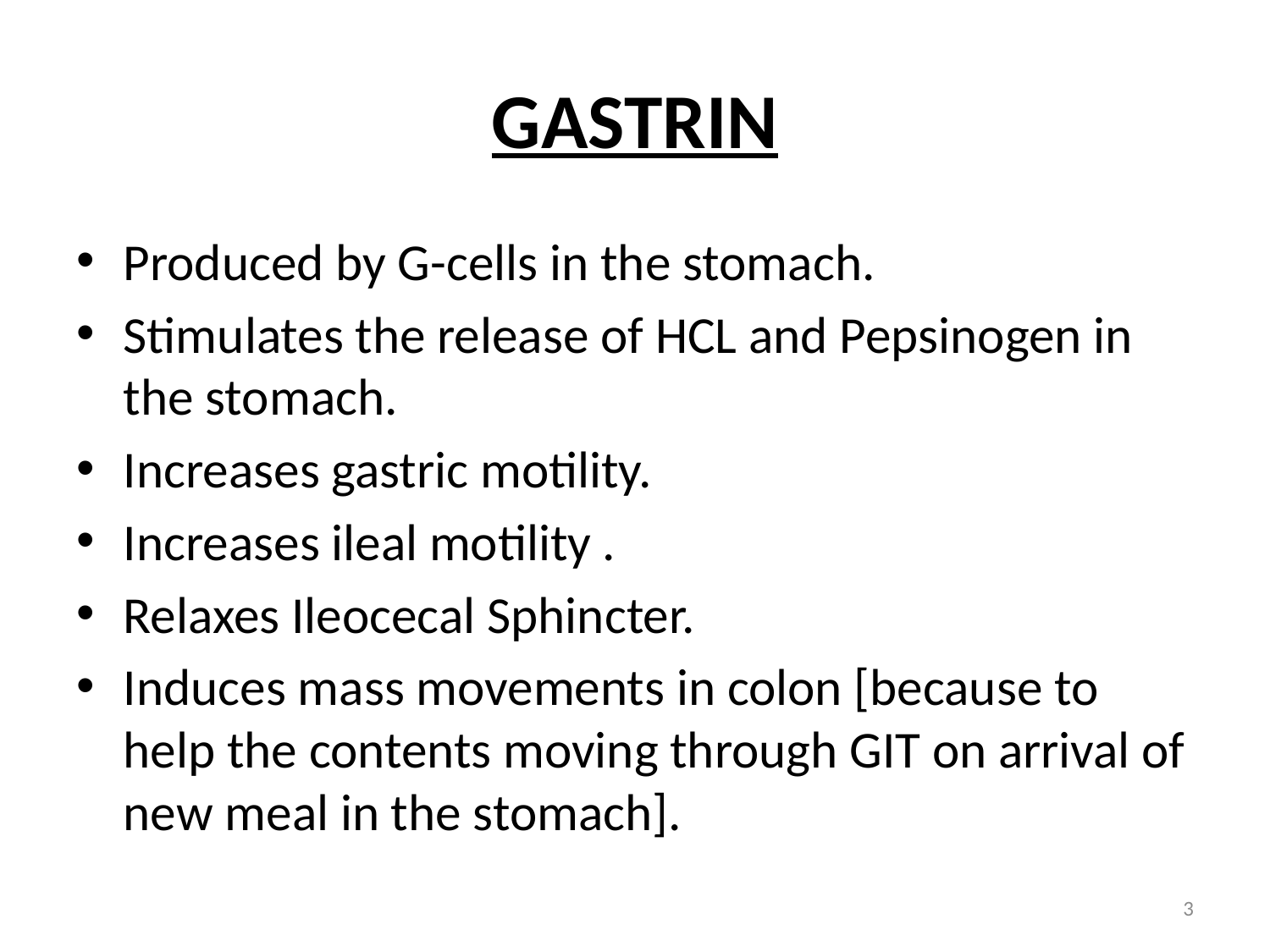

# GASTRIN
Produced by G-cells in the stomach.
Stimulates the release of HCL and Pepsinogen in the stomach.
Increases gastric motility.
Increases ileal motility .
Relaxes Ileocecal Sphincter.
Induces mass movements in colon [because to help the contents moving through GIT on arrival of new meal in the stomach].
3